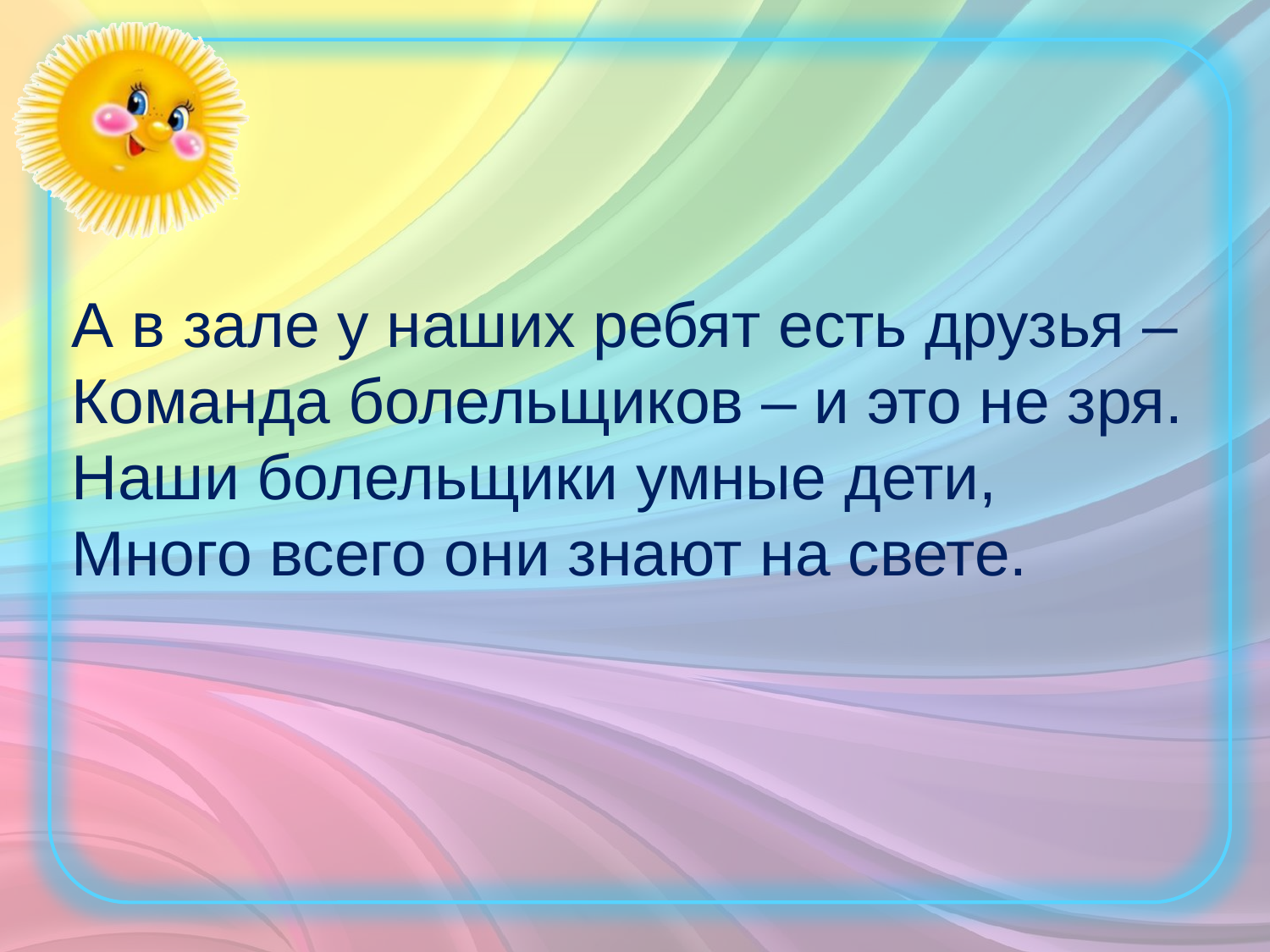

А в зале у наших ребят есть друзья –
Команда болельщиков – и это не зря.
Наши болельщики умные дети,
Много всего они знают на свете.